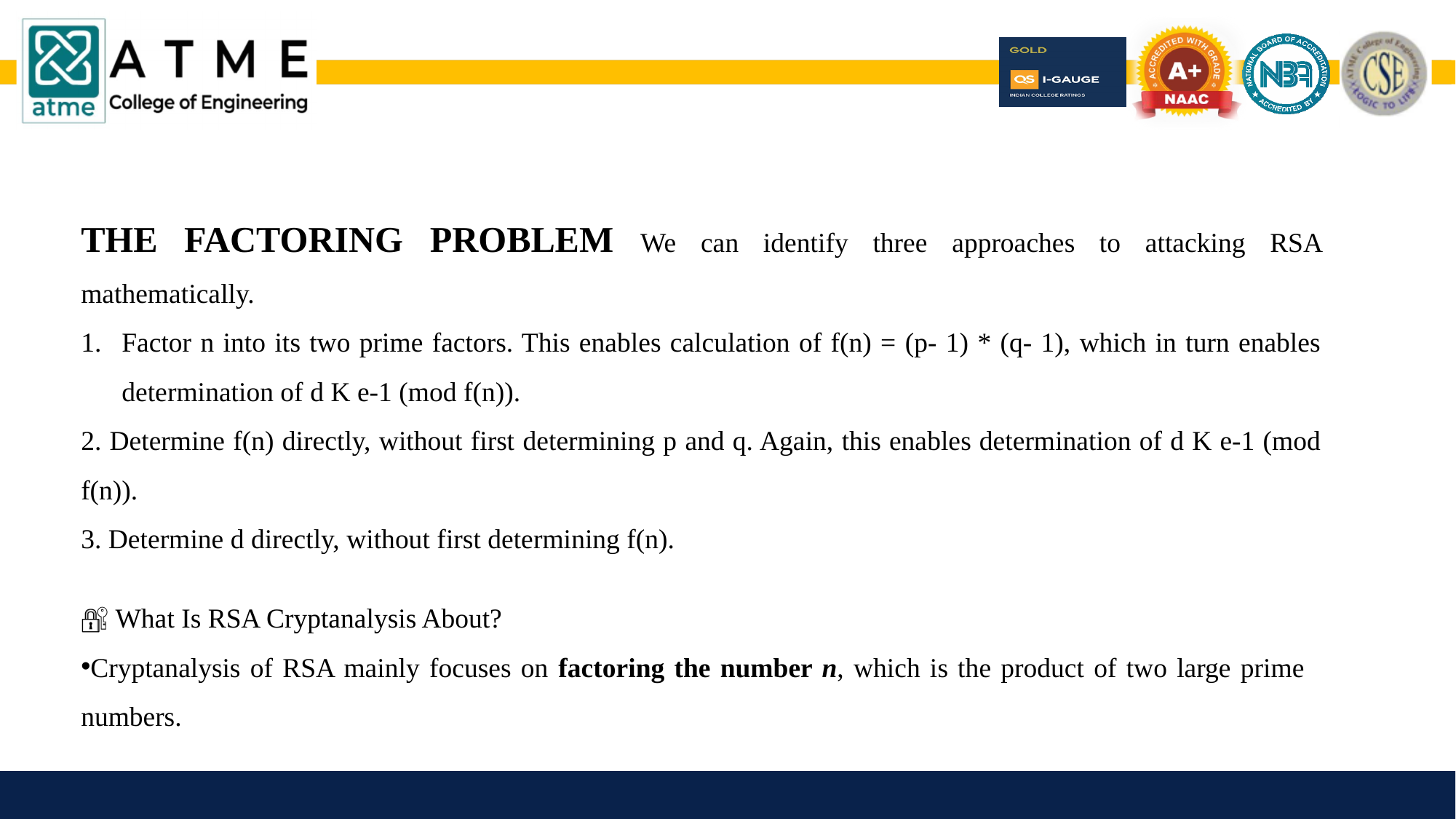

THE FACTORING PROBLEM We can identify three approaches to attacking RSA mathematically.
Factor n into its two prime factors. This enables calculation of f(n) = (p- 1) * (q- 1), which in turn enables determination of d K e-1 (mod f(n)).
2. Determine f(n) directly, without first determining p and q. Again, this enables determination of d K e-1 (mod f(n)).
3. Determine d directly, without first determining f(n).
🔐 What Is RSA Cryptanalysis About?
Cryptanalysis of RSA mainly focuses on factoring the number n, which is the product of two large prime numbers.